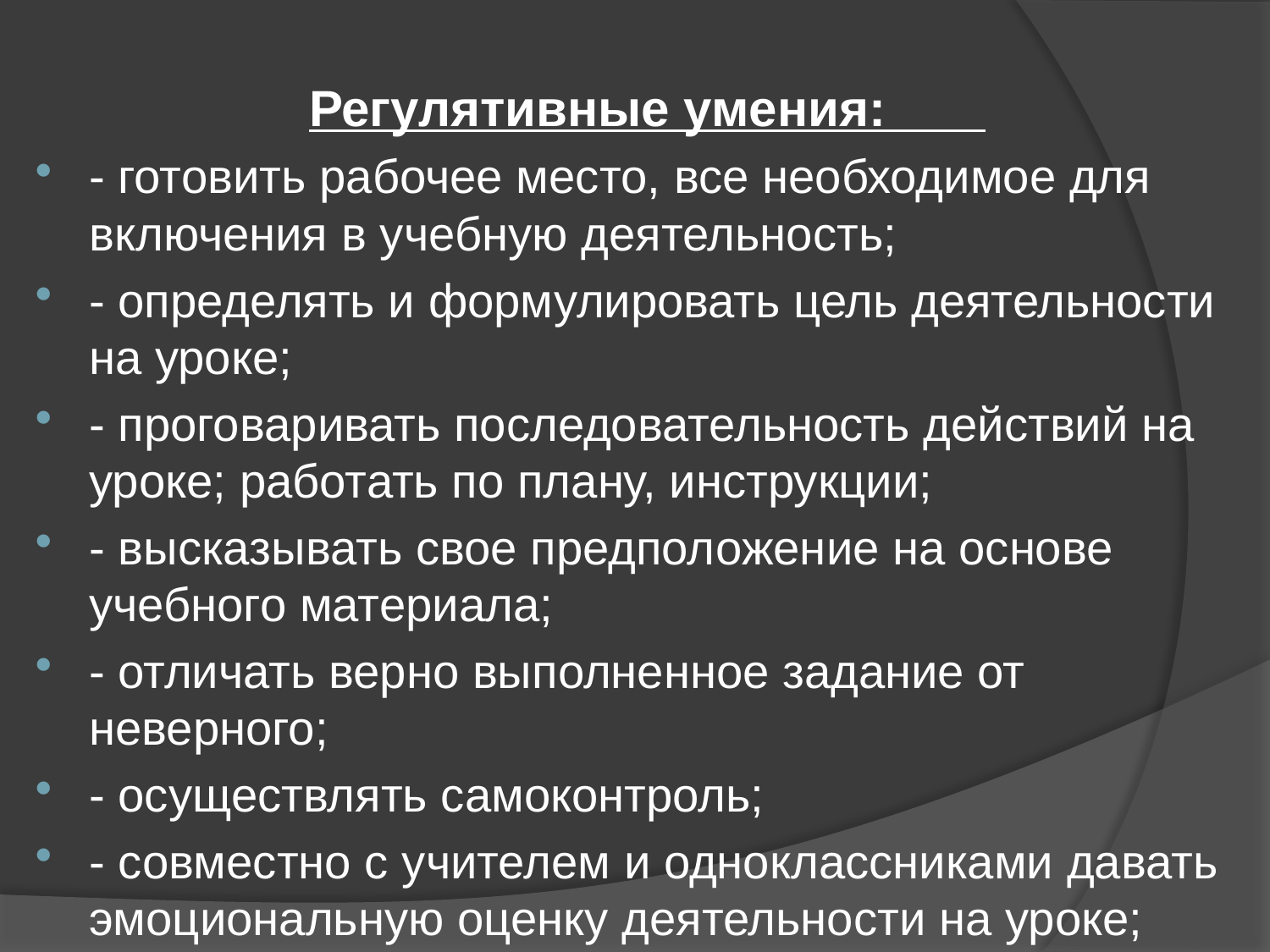

#
Регулятивные умения:
- готовить рабочее место, все необходимое для включения в учебную деятельность;
- определять и формулировать цель деятельности на уроке;
- проговаривать последовательность действий на уроке; работать по плану, инструкции;
- высказывать свое предположение на основе учебного материала;
- отличать верно выполненное задание от неверного;
- осуществлять самоконтроль;
- совместно с учителем и одноклассниками давать эмоциональную оценку деятельности на уроке;